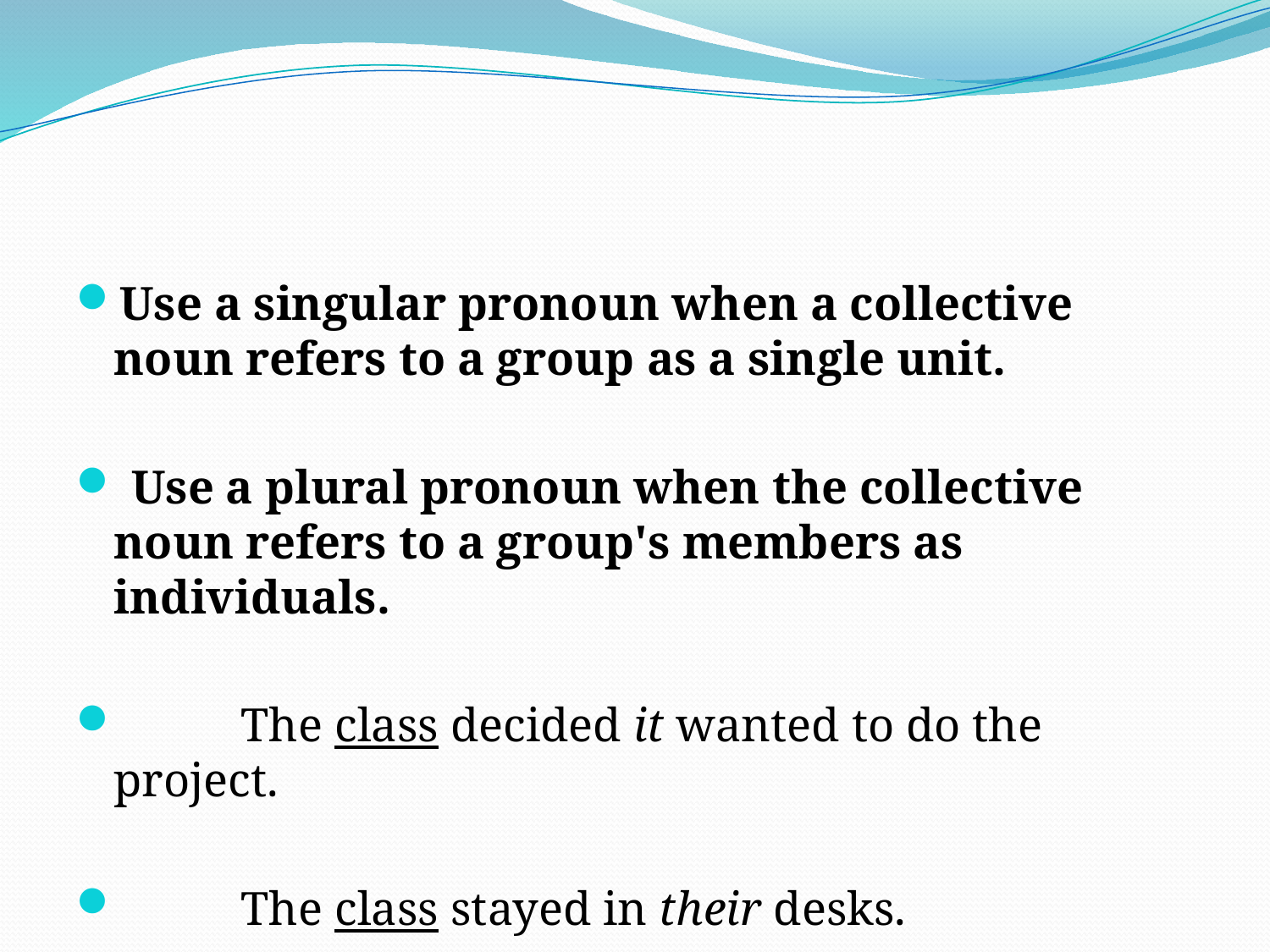

#
Use a singular pronoun when a collective noun refers to a group as a single unit.

 Use a plural pronoun when the collective noun refers to a group's members as individuals.

	The class decided it wanted to do the project.

	The class stayed in their desks.